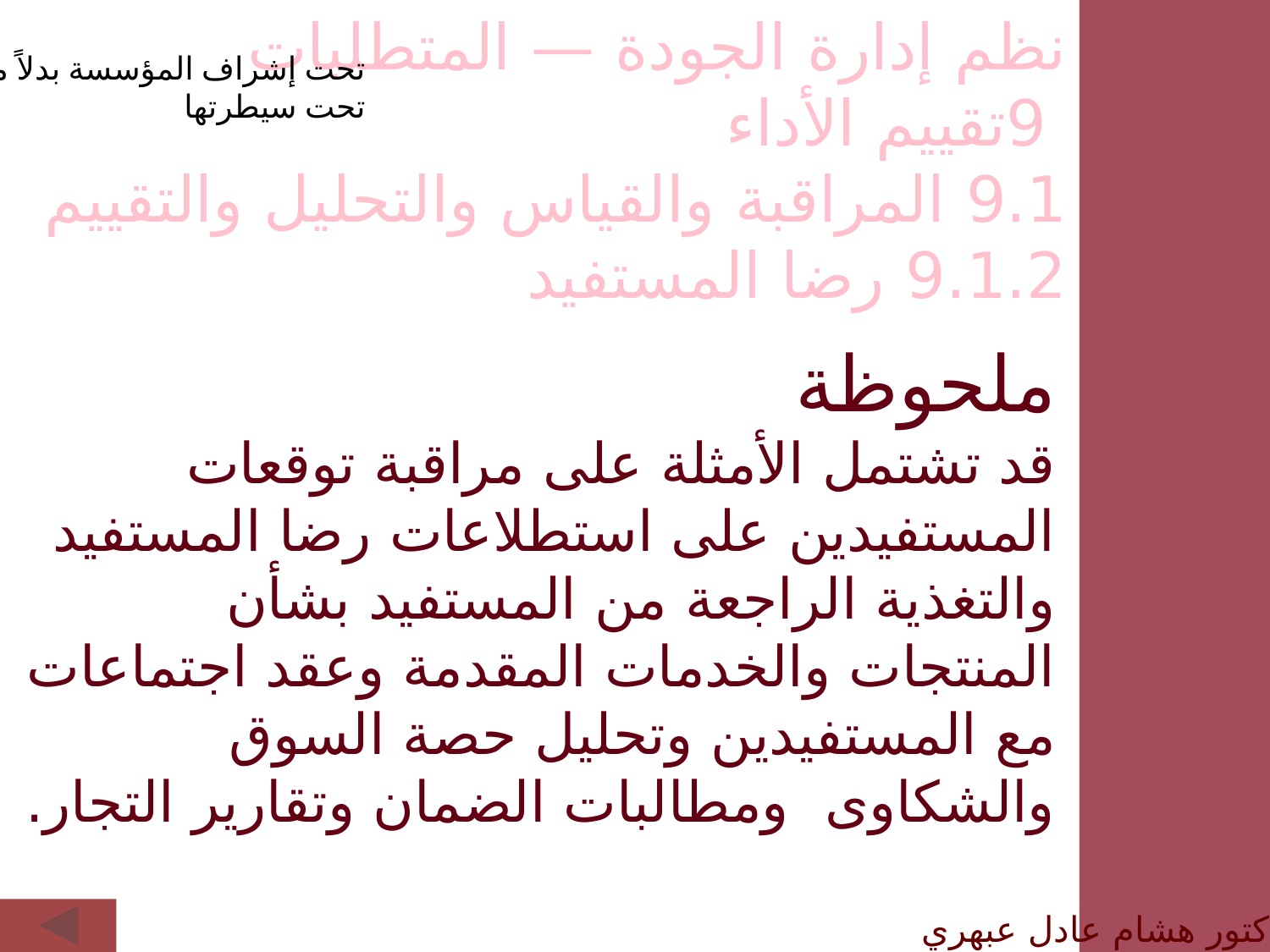

نظم إدارة الجودة — المتطلبات
 9تقييم الأداء
9.1 المراقبة والقياس والتحليل والتقييم
9.1.2 رضا المستفيد

تحت إشراف المؤسسة بدلاً من
تحت سيطرتها
ملحوظة
قد تشتمل الأمثلة على مراقبة توقعات المستفيدين على استطلاعات رضا المستفيد والتغذية الراجعة من المستفيد بشأن المنتجات والخدمات المقدمة وعقد اجتماعات مع المستفيدين وتحليل حصة السوق والشكاوى  ومطالبات الضمان وتقارير التجار.

الدكتور هشام عادل عبهري